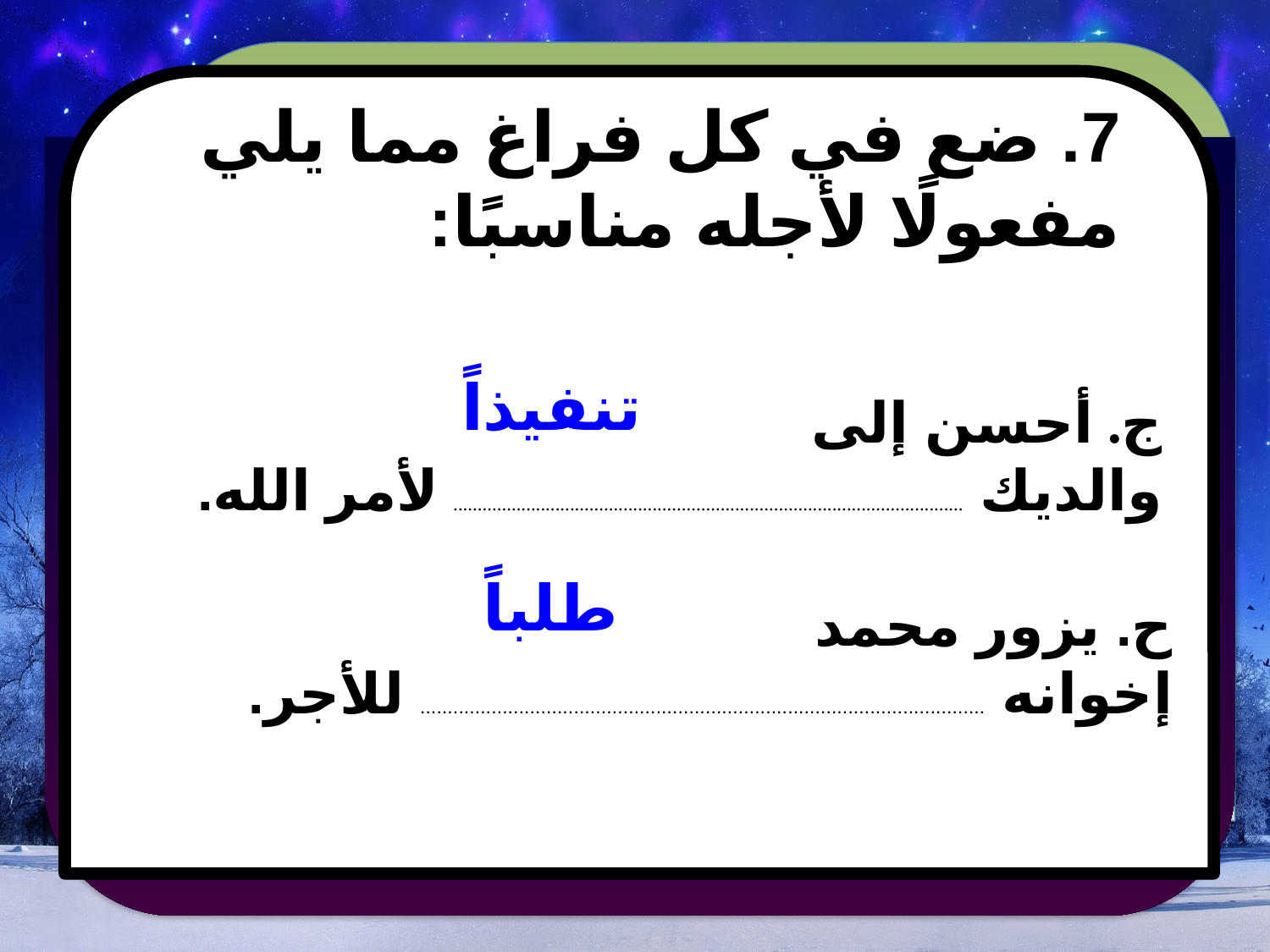

7. ضع في كل فراغ مما يلي مفعولًا لأجله مناسبًا:
تنفيذاً
ج. أحسن إلى والديك ......................................................................................................... لأمر الله.
طلباً
ح. يزور محمد إخوانه ....................................................................................................... للأجر.